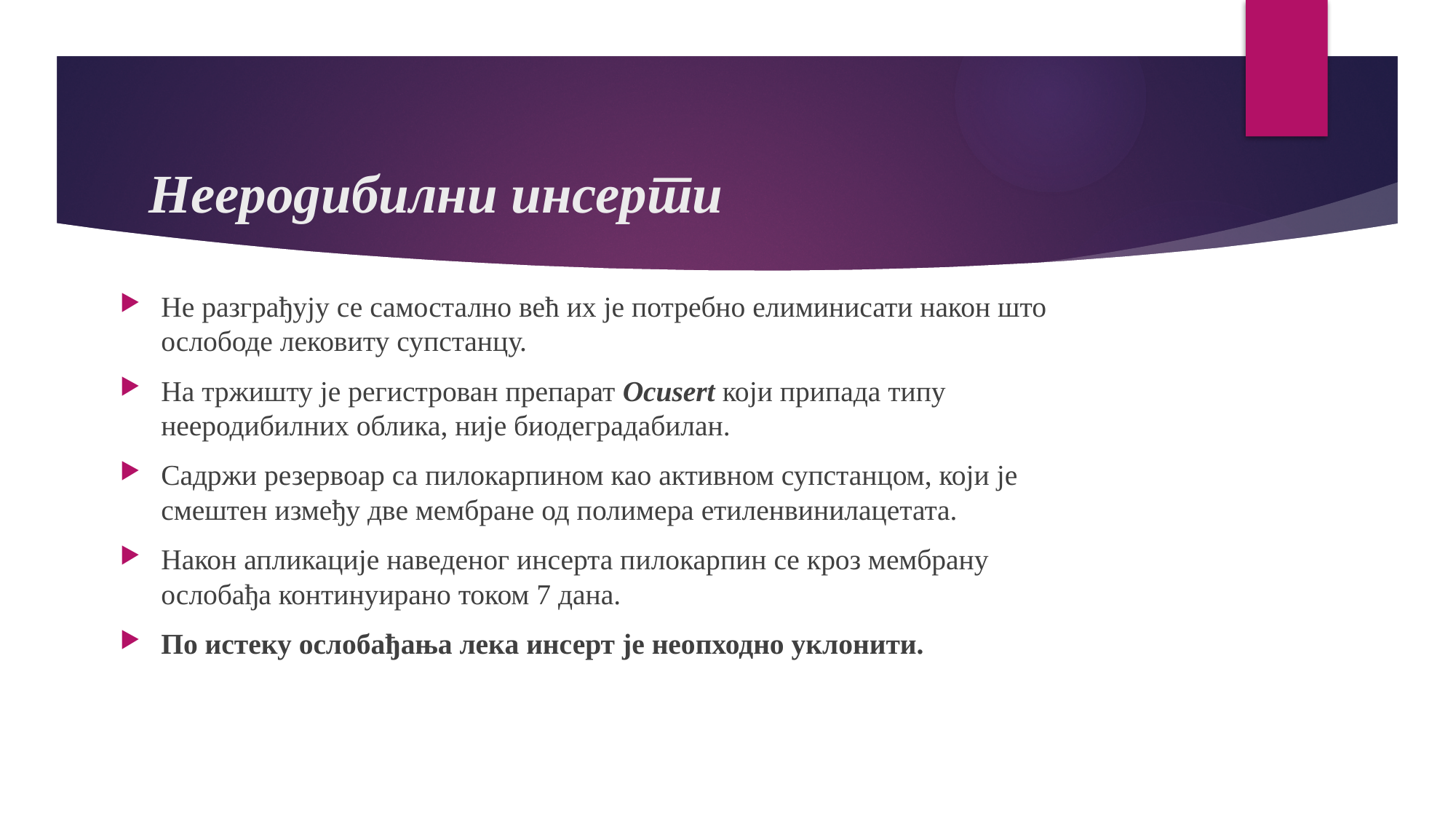

# Нееродибилни инсерти
Не разграђују се самостално већ их је потребно елиминисати након што ослободе лековиту супстанцу.
На тржишту је регистрован препарат Ocusert који припада типу нееродибилних облика, није биодеградабилан.
Садржи резервоар са пилокарпином као активном супстанцом, који је смештен између две мембране од полимера етиленвинилацетата.
Након апликације наведеног инсерта пилокарпин се кроз мембрану ослобађа континуирано током 7 дана.
По истеку ослобађања лека инсерт је неопходно уклонити.